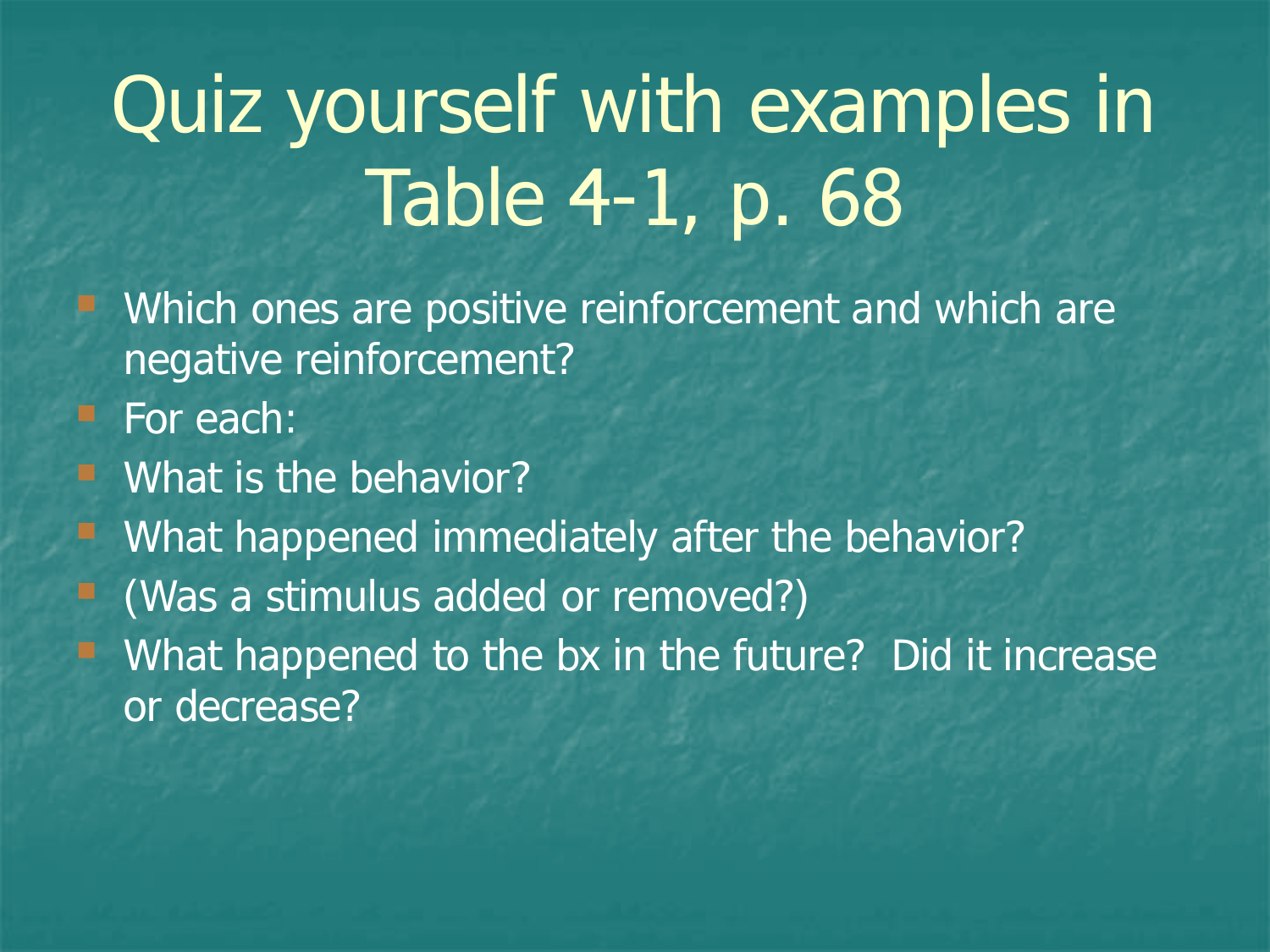

# Quiz yourself with examples in Table 4-1, p. 68
Which ones are positive reinforcement and which are negative reinforcement?
For each:
What is the behavior?
What happened immediately after the behavior?
(Was a stimulus added or removed?)
What happened to the bx in the future?  Did it increase or decrease?